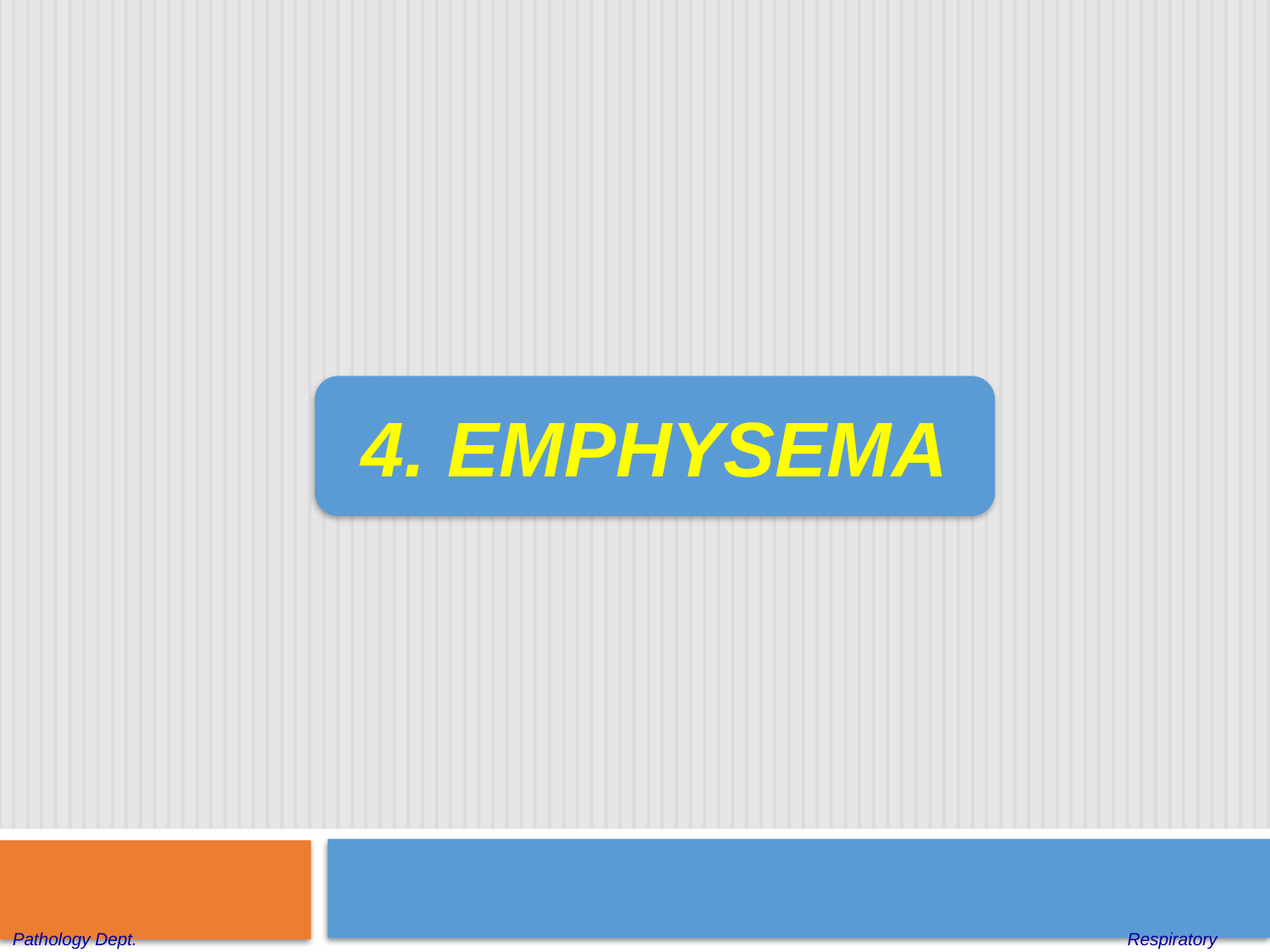

4. EMPHYSEMA
#
Respiratory Block
Pathology Dept. KSU